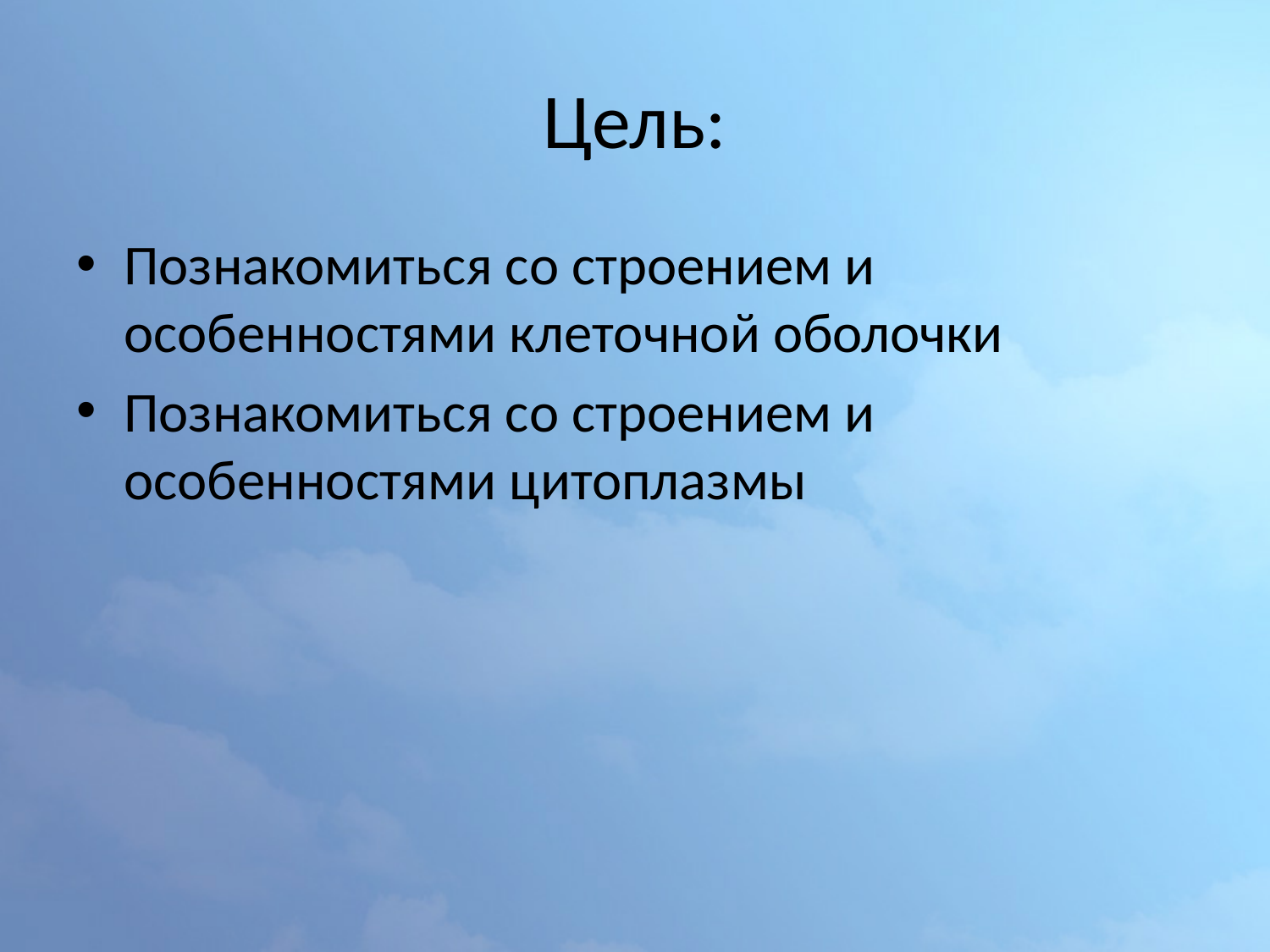

# Цель:
Познакомиться со строением и особенностями клеточной оболочки
Познакомиться со строением и особенностями цитоплазмы